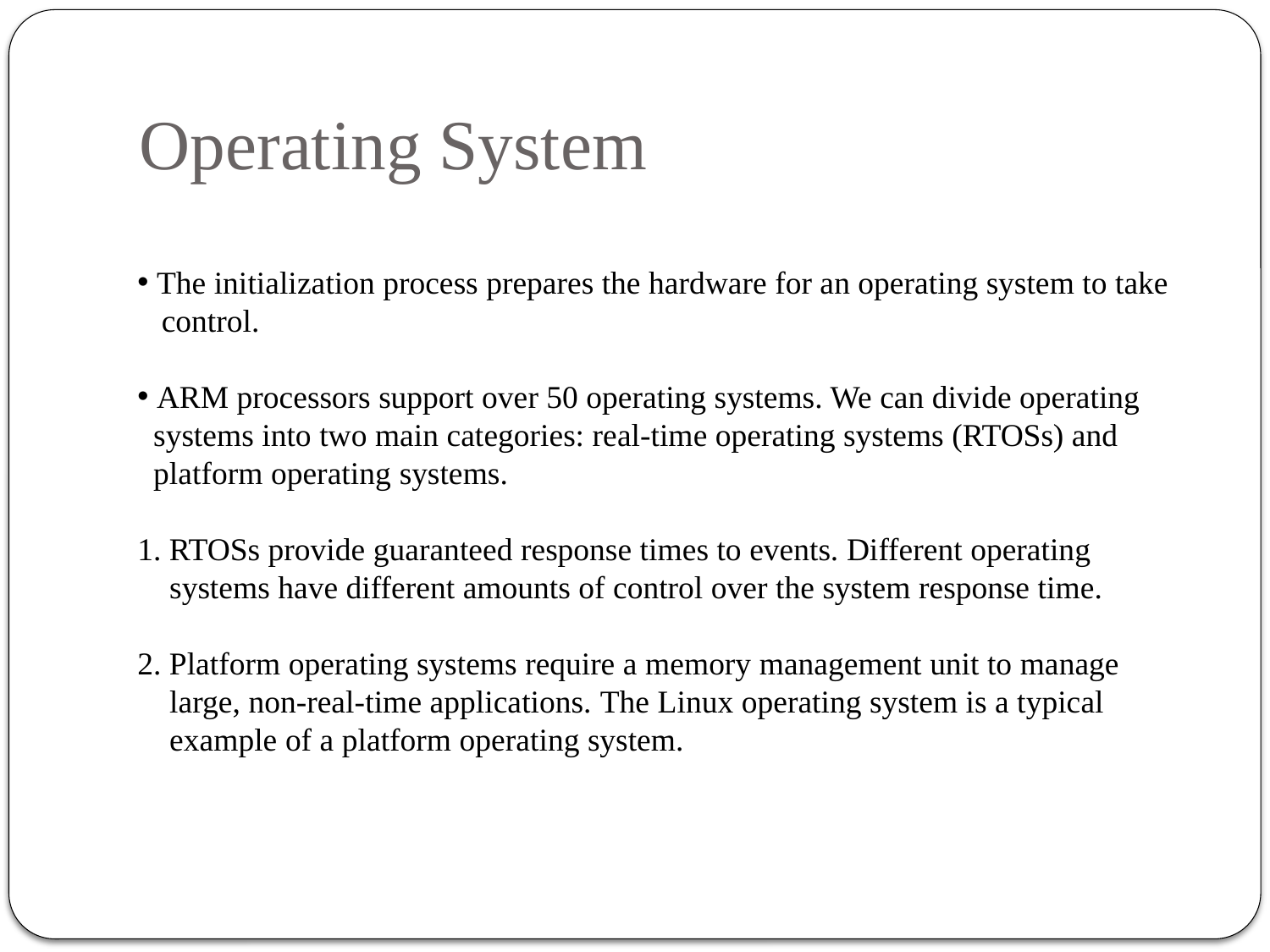

# Operating System
 The initialization process prepares the hardware for an operating system to take
   control.

 ARM processors support over 50 operating systems. We can divide operating
  systems into two main categories: real-time operating systems (RTOSs) and
  platform operating systems.

1. RTOSs provide guaranteed response times to events. Different operating
    systems have different amounts of control over the system response time.

2. Platform operating systems require a memory management unit to manage
    large, non-real-time applications. The Linux operating system is a typical
    example of a platform operating system.